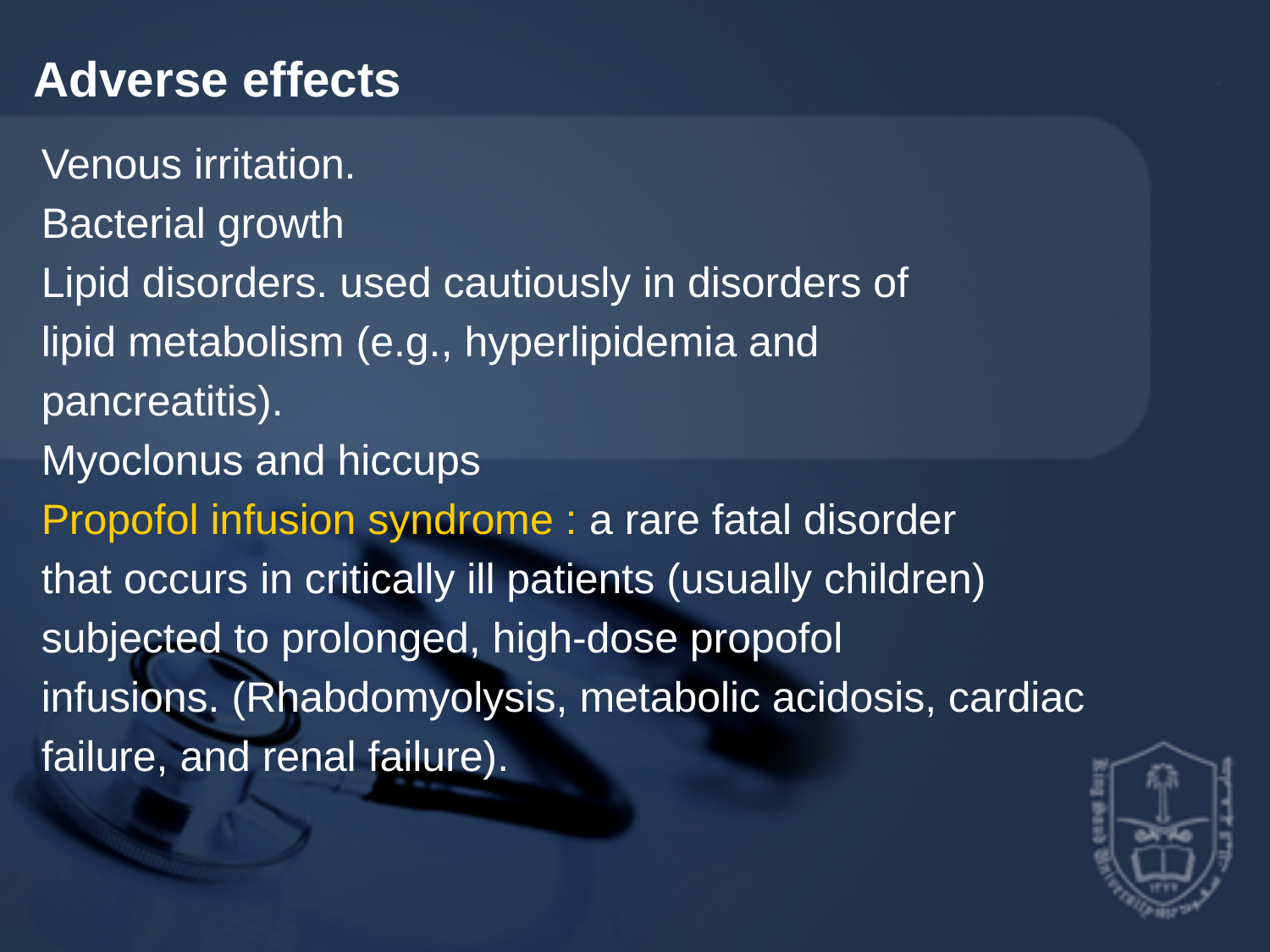

# Adverse effects
Venous irritation.
Bacterial growth
Lipid disorders. used cautiously in disorders of
lipid metabolism (e.g., hyperlipidemia and
pancreatitis).
Myoclonus and hiccups
Propofol infusion syndrome : a rare fatal disorder
that occurs in critically ill patients (usually children)
subjected to prolonged, high-dose propofol
infusions. (Rhabdomyolysis, metabolic acidosis, cardiac
failure, and renal failure).